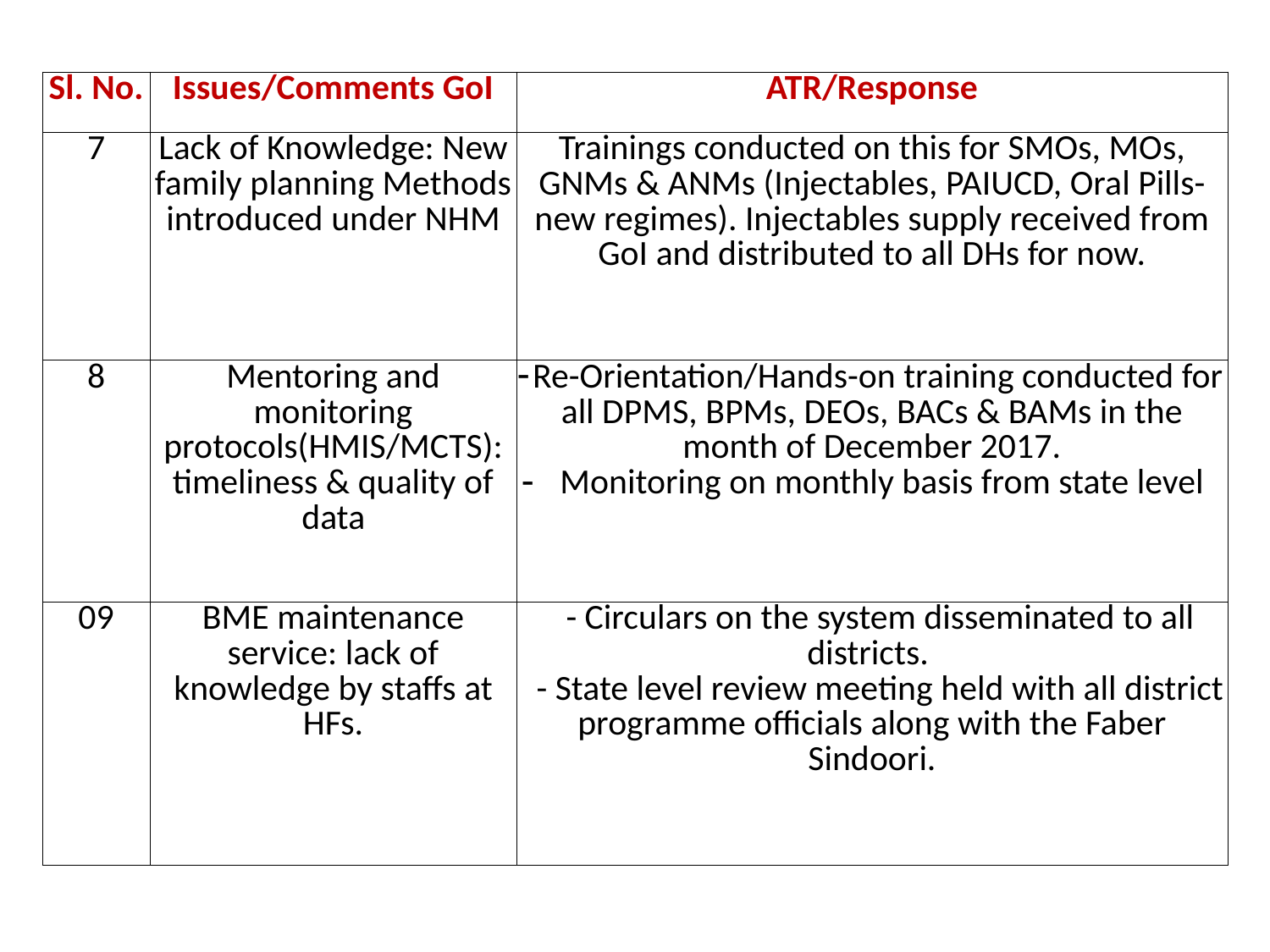

| Sl. No. | Issues/Comments GoI | ATR/Response |
| --- | --- | --- |
| 7 | Lack of Knowledge: New family planning Methods introduced under NHM | Trainings conducted on this for SMOs, MOs, GNMs & ANMs (Injectables, PAIUCD, Oral Pills-new regimes). Injectables supply received from GoI and distributed to all DHs for now. |
| 8 | Mentoring and monitoring protocols(HMIS/MCTS): timeliness & quality of data | Re-Orientation/Hands-on training conducted for all DPMS, BPMs, DEOs, BACs & BAMs in the month of December 2017. Monitoring on monthly basis from state level |
| 09 | BME maintenance service: lack of knowledge by staffs at HFs. | - Circulars on the system disseminated to all districts. - State level review meeting held with all district programme officials along with the Faber Sindoori. |